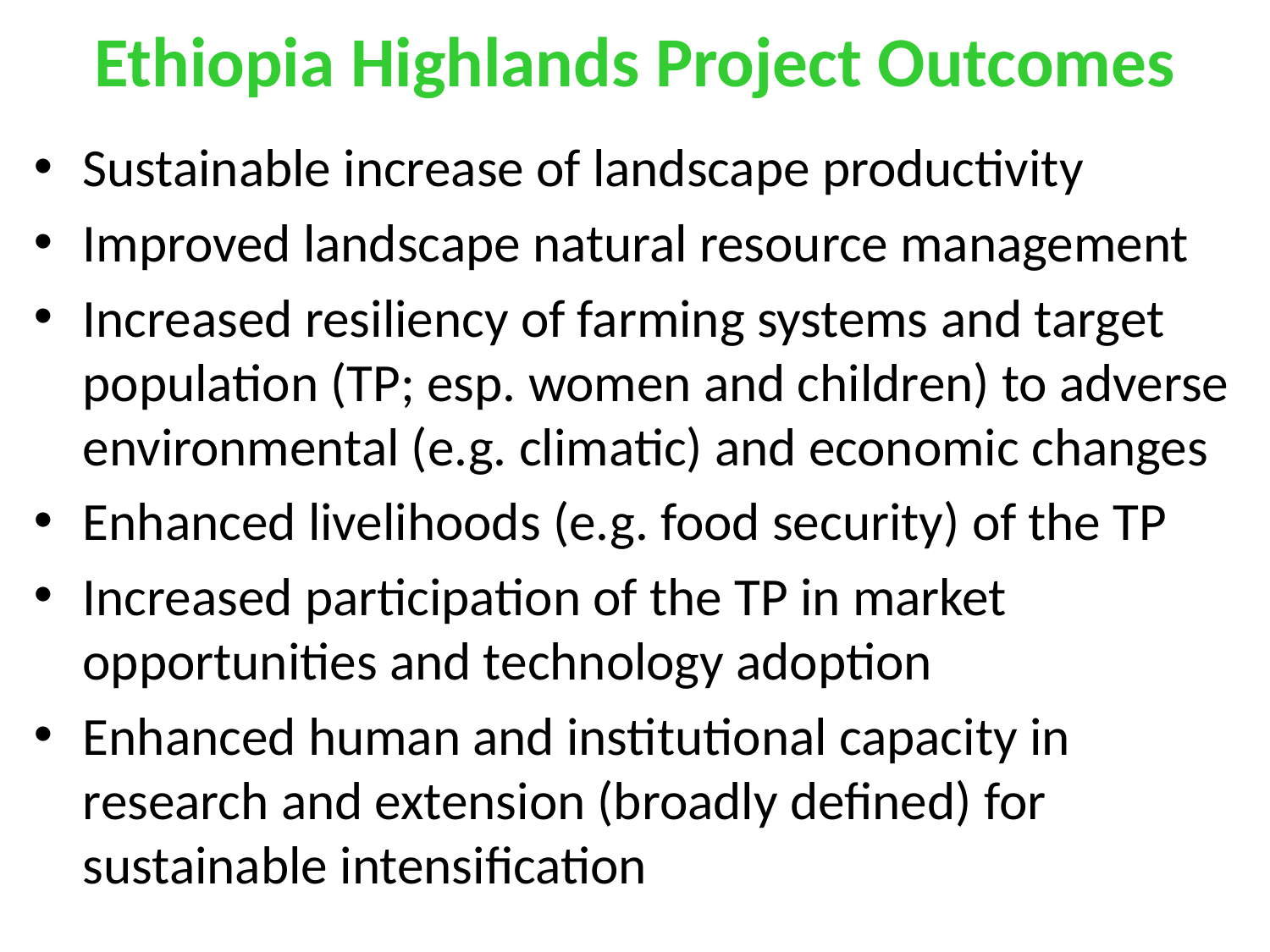

# Ethiopia Highlands Project Outcomes
Sustainable increase of landscape productivity
Improved landscape natural resource management
Increased resiliency of farming systems and target population (TP; esp. women and children) to adverse environmental (e.g. climatic) and economic changes
Enhanced livelihoods (e.g. food security) of the TP
Increased participation of the TP in market opportunities and technology adoption
Enhanced human and institutional capacity in research and extension (broadly defined) for sustainable intensification